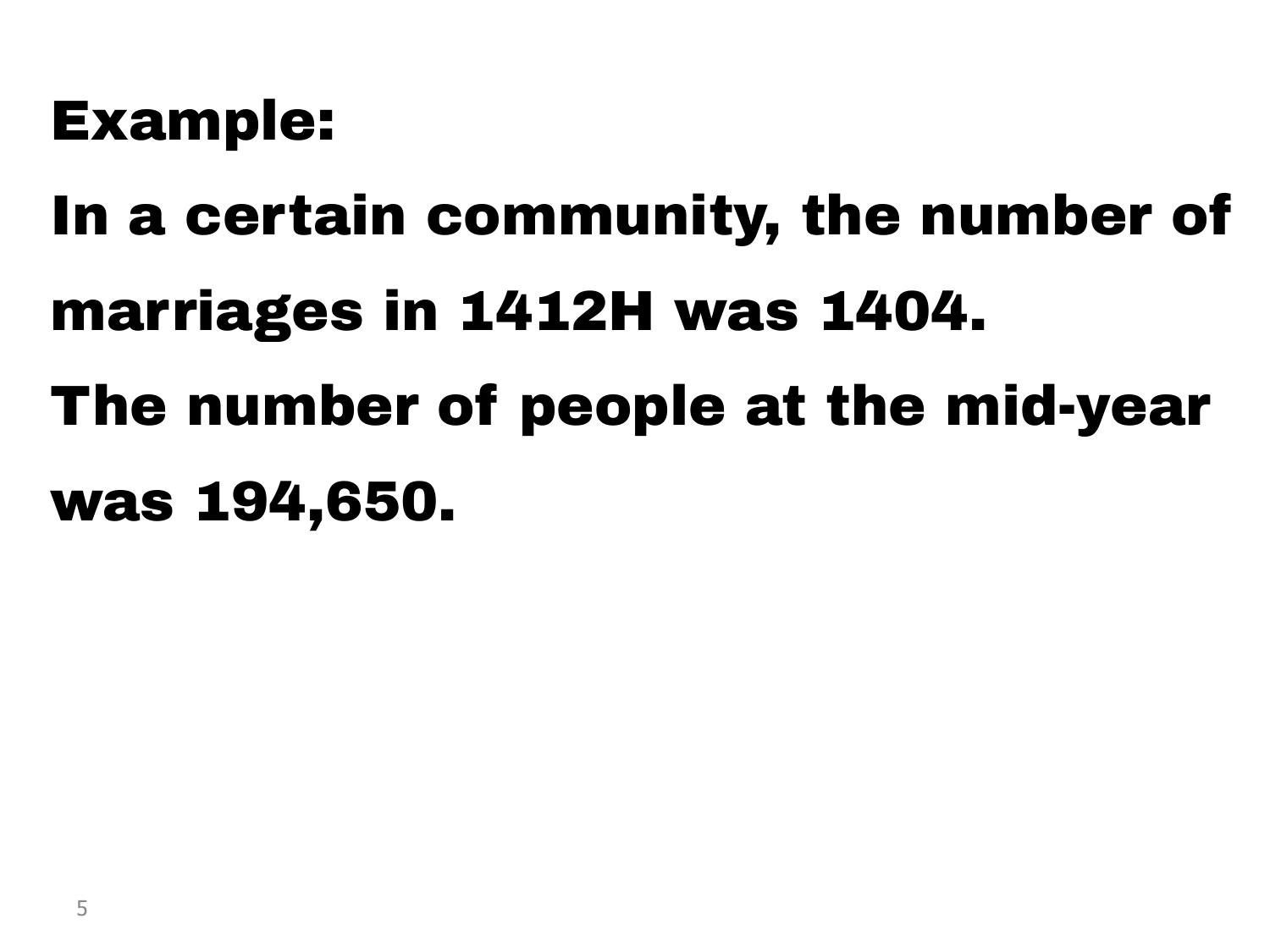

Example:
In a certain community, the number of marriages in 1412H was 1404.
The number of people at the mid-year was 194,650.
5